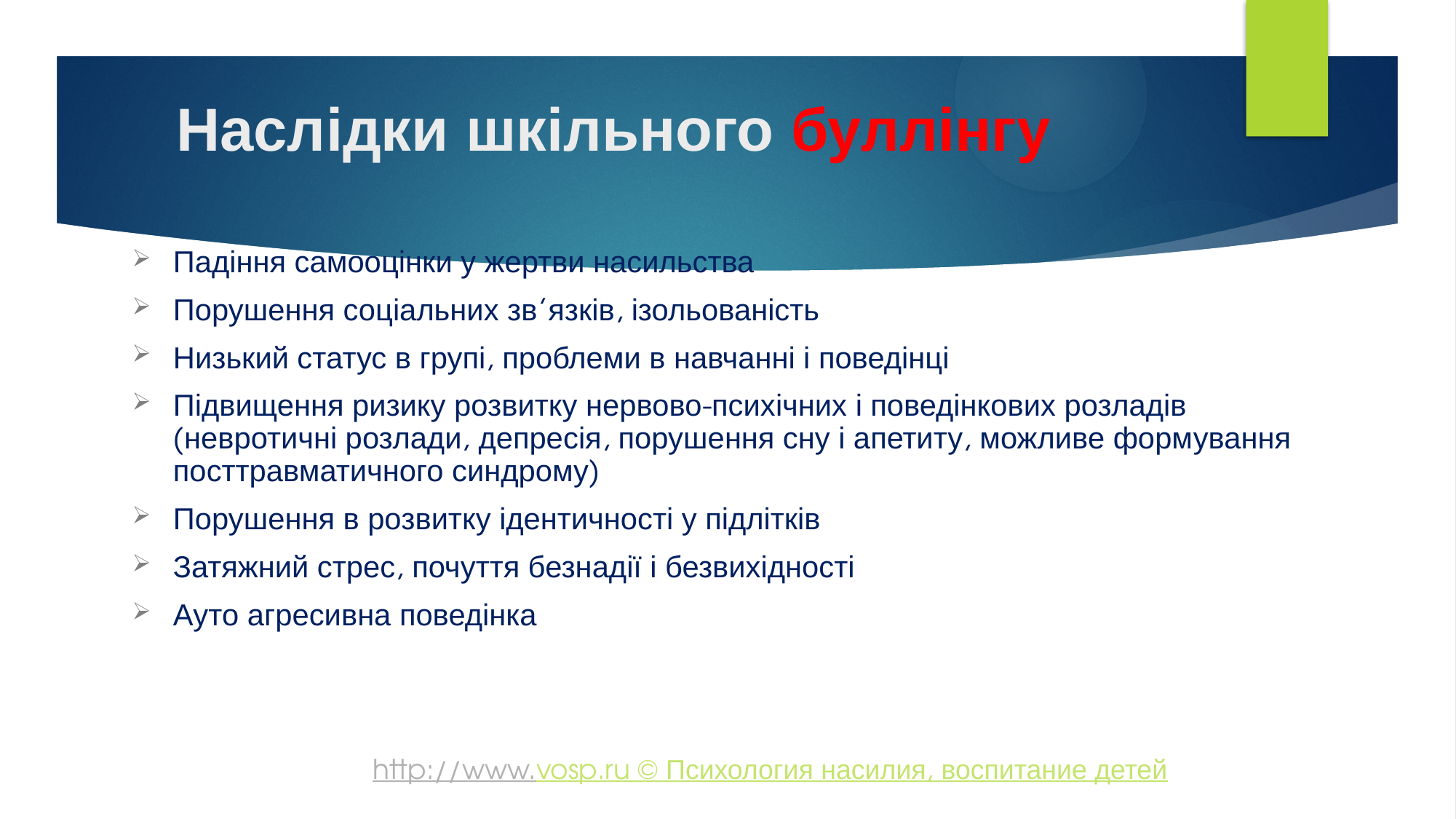

# Наслідки шкільного буллінгу

Падіння самооцінки у жертви насильства
Порушення соціальних зв’язків, ізольованість
Низький статус в групі, проблеми в навчанні і поведінці
Підвищення ризику розвитку нервово-психічних і поведінкових розладів (невротичні розлади, депресія, порушення сну і апетиту, можливе формування посттравматичного синдрому)
Порушення в розвитку ідентичності у підлітків
Затяжний стрес, почуття безнадії і безвихідності
Ауто агресивна поведінка
http://www.vosp.ru © Психология насилия, воспитание детей